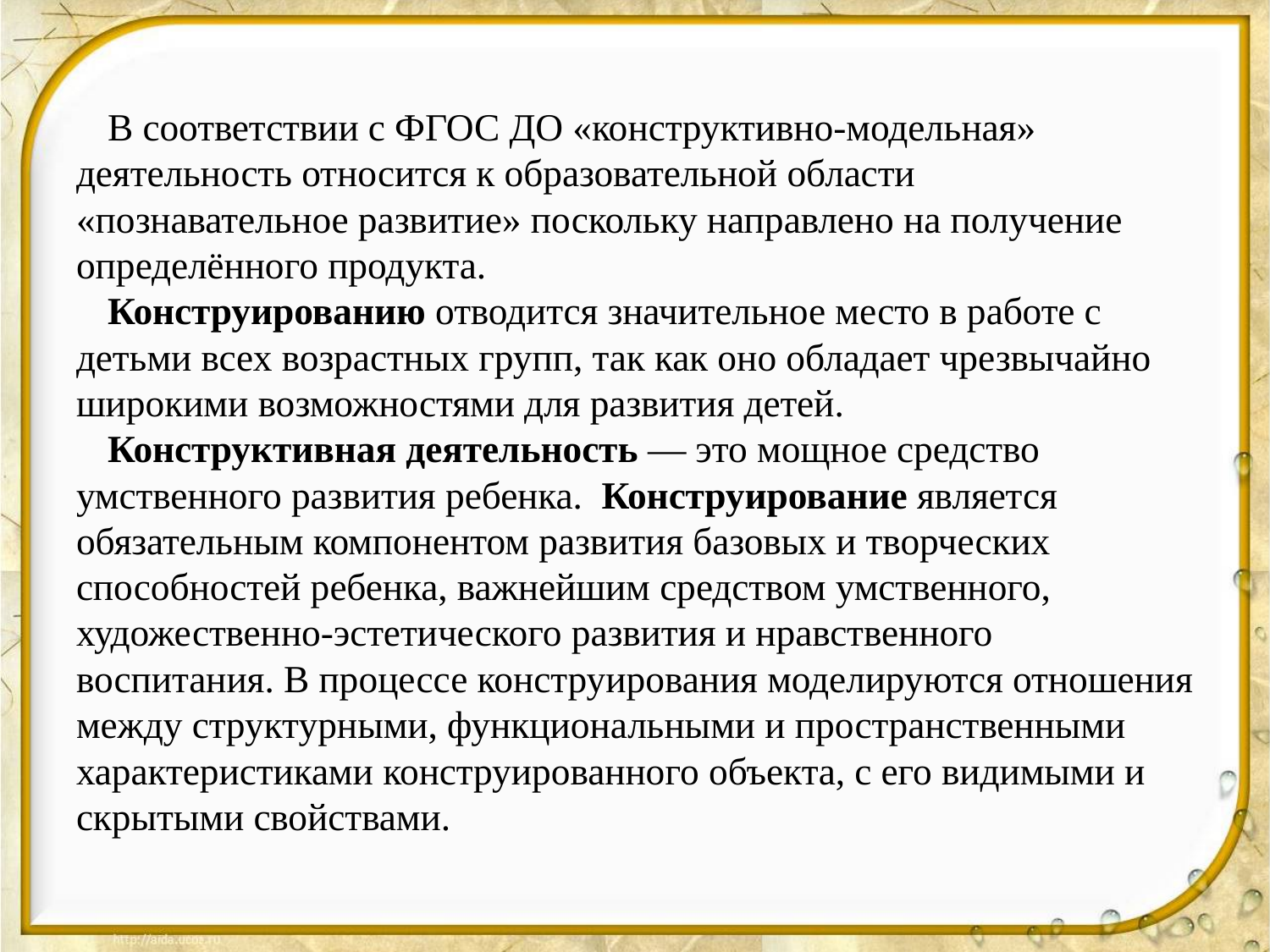

#
В соответствии с ФГОС ДО «конструктивно-модельная» деятельность относится к образовательной области «познавательное развитие» поскольку направлено на получение определённого продукта.
Конструированию отводится значительное место в работе с детьми всех возрастных групп, так как оно обладает чрезвычайно широкими возможностями для развития детей.
Конструктивная деятельность — это мощное средство умственного развития ребенка.  Конструирование является обязательным компонентом развития базовых и творческих способностей ребенка, важнейшим средством умственного, художественно-эстетического развития и нравственного воспитания. В процессе конструирования моделируются отношения между структурными, функциональными и пространственными характеристиками конструированного объекта, с его видимыми и скрытыми свойствами.